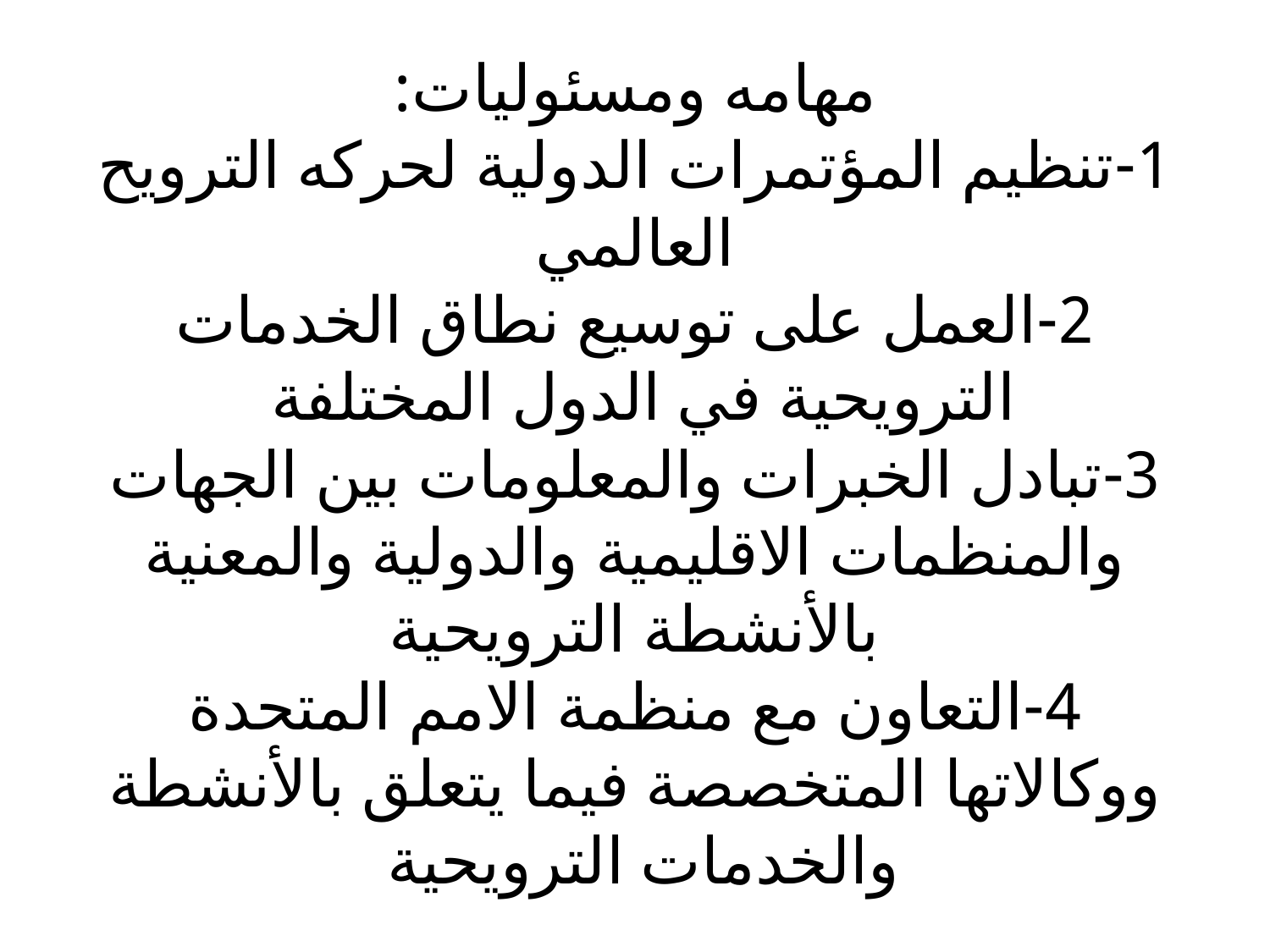

# مهامه ومسئوليات: 1-تنظيم المؤتمرات الدولية لحركه الترويح العالمي 2-العمل على توسيع نطاق الخدمات الترويحية في الدول المختلفة 3-تبادل الخبرات والمعلومات بين الجهات والمنظمات الاقليمية والدولية والمعنية بالأنشطة الترويحية 4-التعاون مع منظمة الامم المتحدة ووكالاتها المتخصصة فيما يتعلق بالأنشطة والخدمات الترويحية